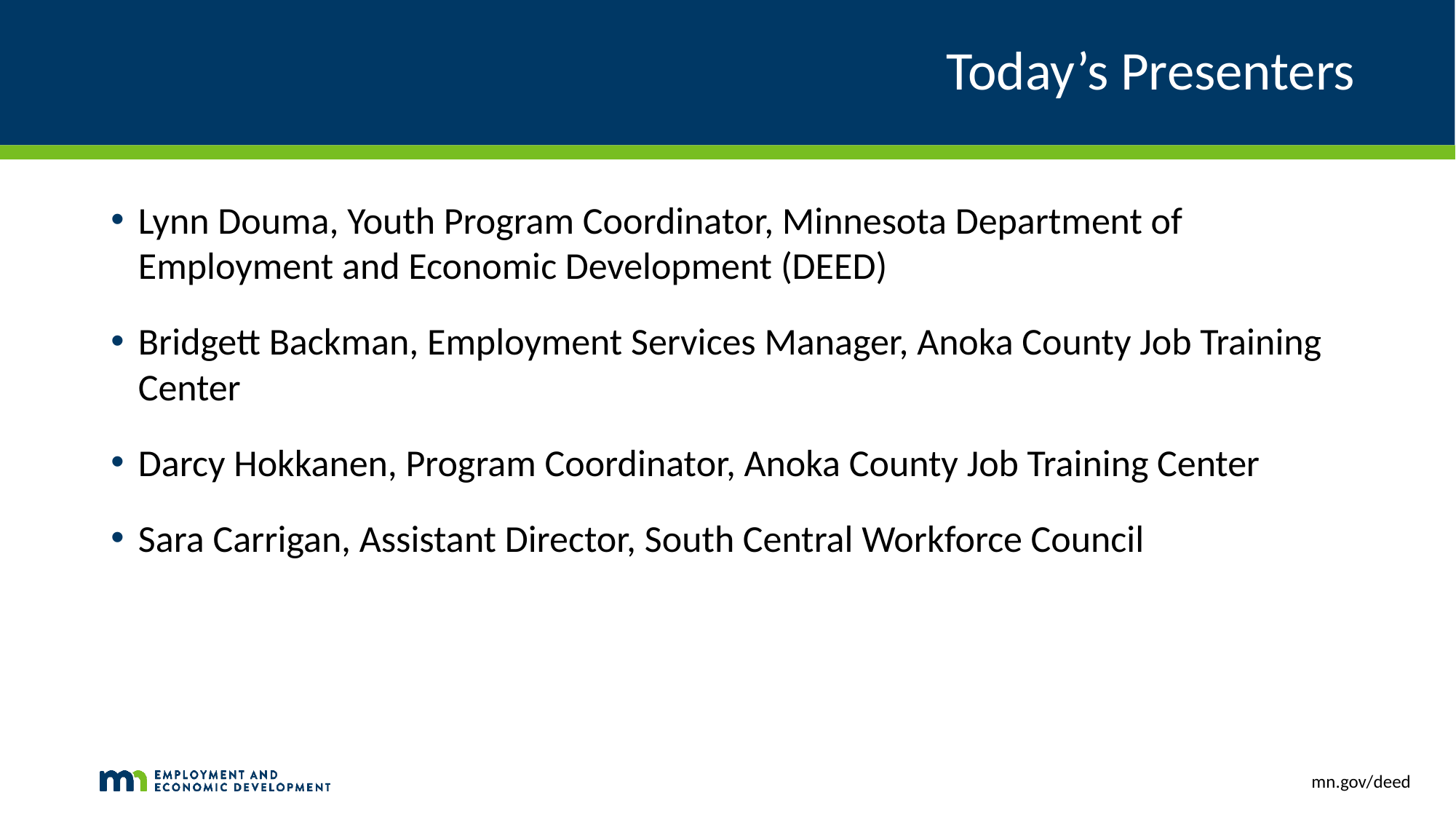

# Today’s Presenters
Lynn Douma, Youth Program Coordinator, Minnesota Department of Employment and Economic Development (DEED)
Bridgett Backman, Employment Services Manager, Anoka County Job Training Center
Darcy Hokkanen, Program Coordinator, Anoka County Job Training Center
Sara Carrigan, Assistant Director, South Central Workforce Council

mn.gov/deed